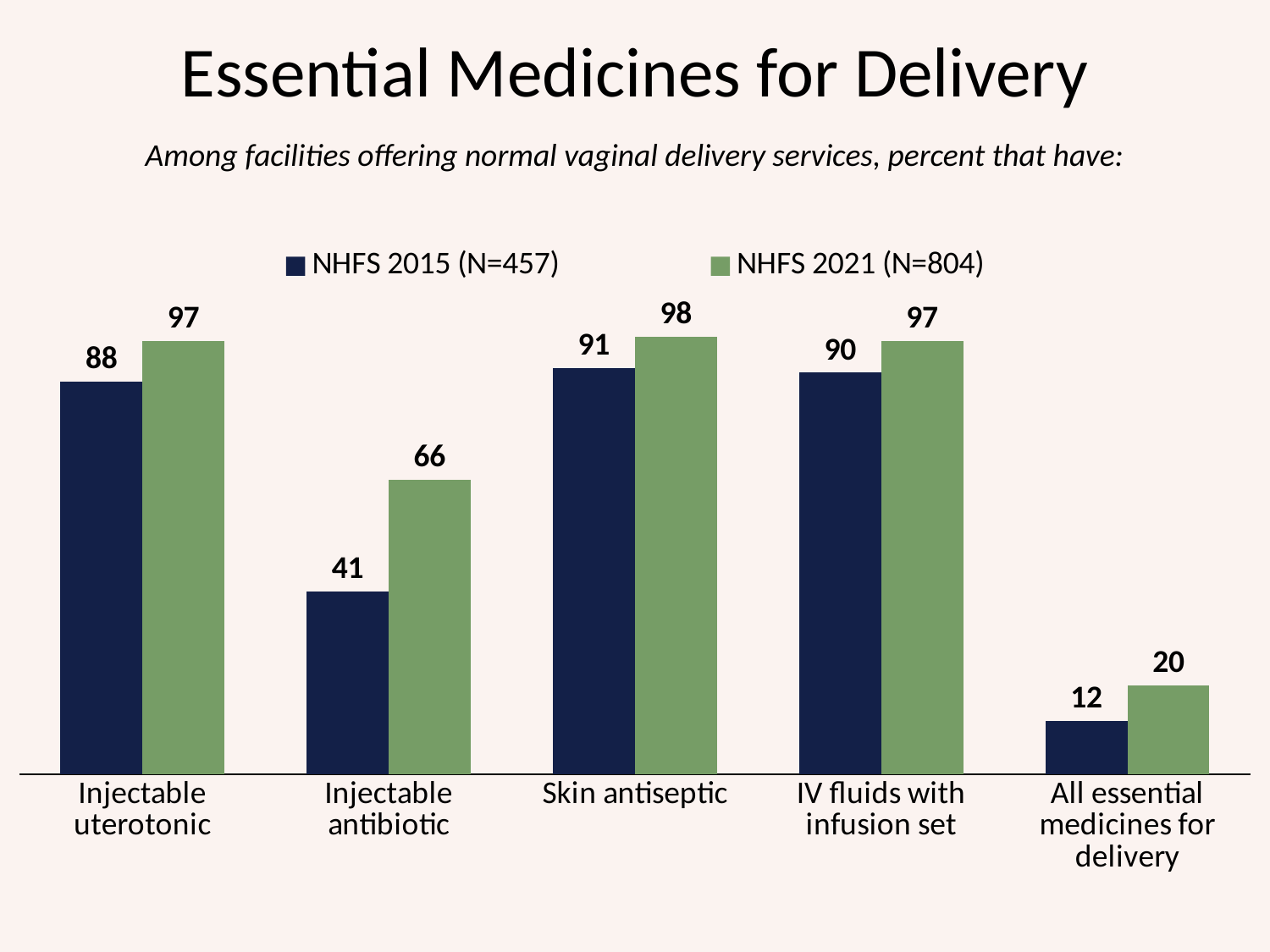

# Essential Medicines for Delivery
Among facilities offering normal vaginal delivery services, percent that have:

### Chart

| Category | NHFS 2015 (N=457) | NHFS 2021 (N=804) |
|---|---|---|
| Injectable uterotonic | 88.0 | 97.0 |
| Injectable antibiotic | 41.0 | 66.0 |
| Skin antiseptic | 91.0 | 98.0 |
| IV fluids with infusion set | 90.0 | 97.0 |
| All essential medicines for delivery | 12.0 | 20.0 |